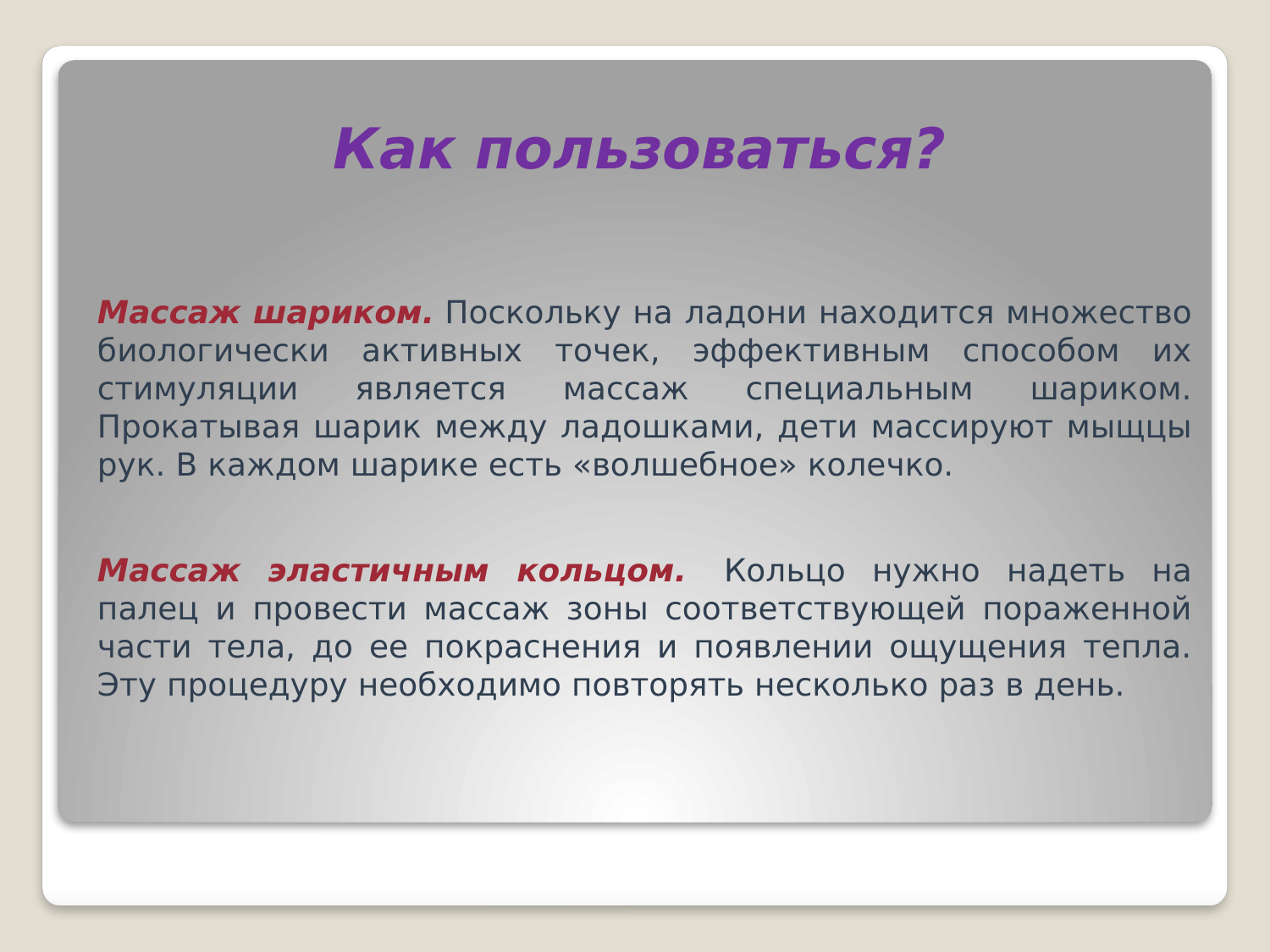

Как пользоваться?
Массаж шариком. Поскольку на ладони находится множество биологически активных точек, эффективным способом их стимуляции является массаж специальным шариком. Прокатывая шарик между ладошками, дети массируют мыщцы рук. В каждом шарике есть «волшебное» колечко.

Массаж эластичным кольцом.  Кольцо нужно надеть на палец и провести массаж зоны соответствующей пораженной части тела, до ее покраснения и появлении ощущения тепла. Эту процедуру необходимо повторять несколько раз в день.